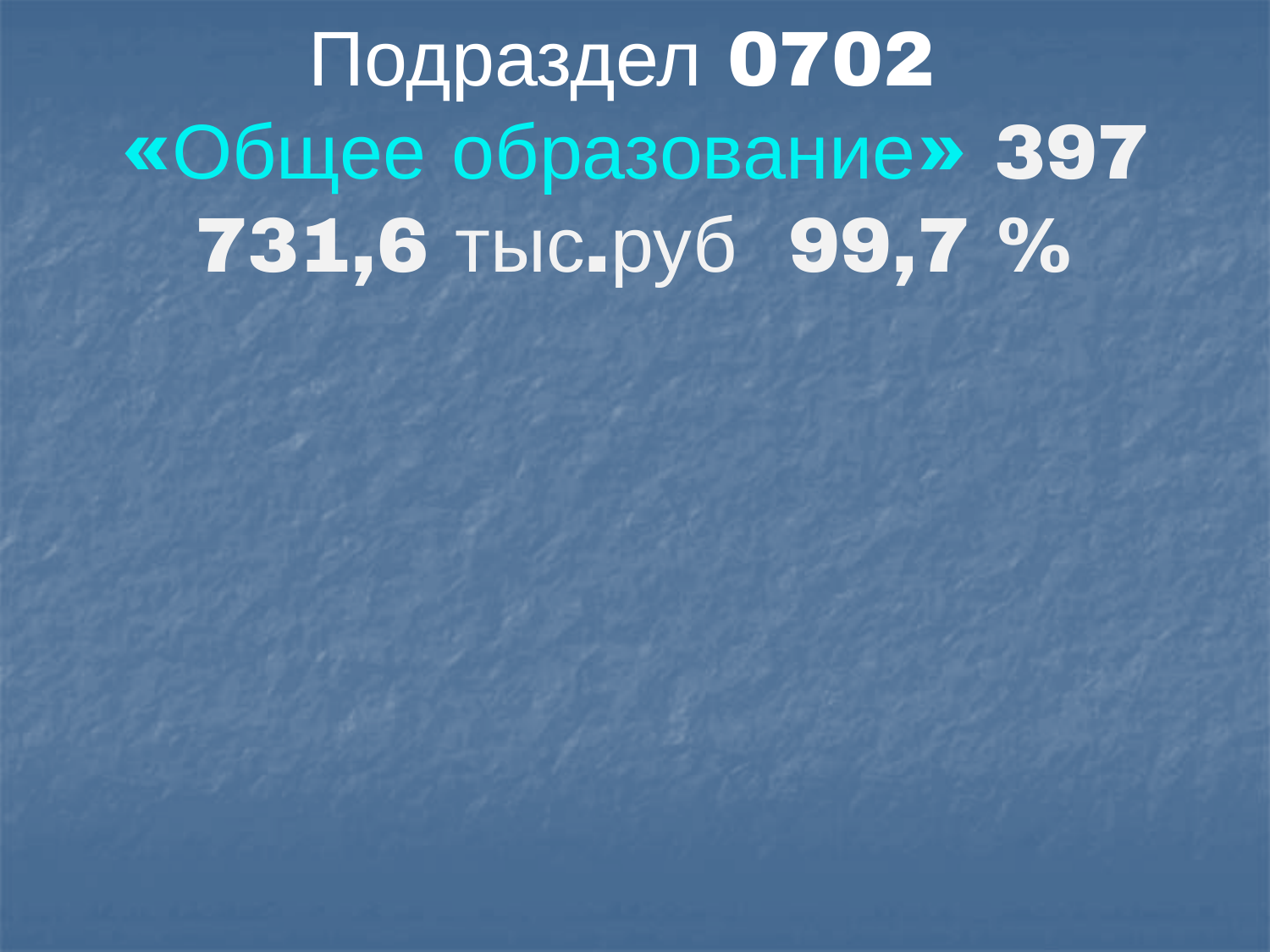

# Подраздел 0702 «Общее образование» 397 731,6 тыс.руб  99,7 %